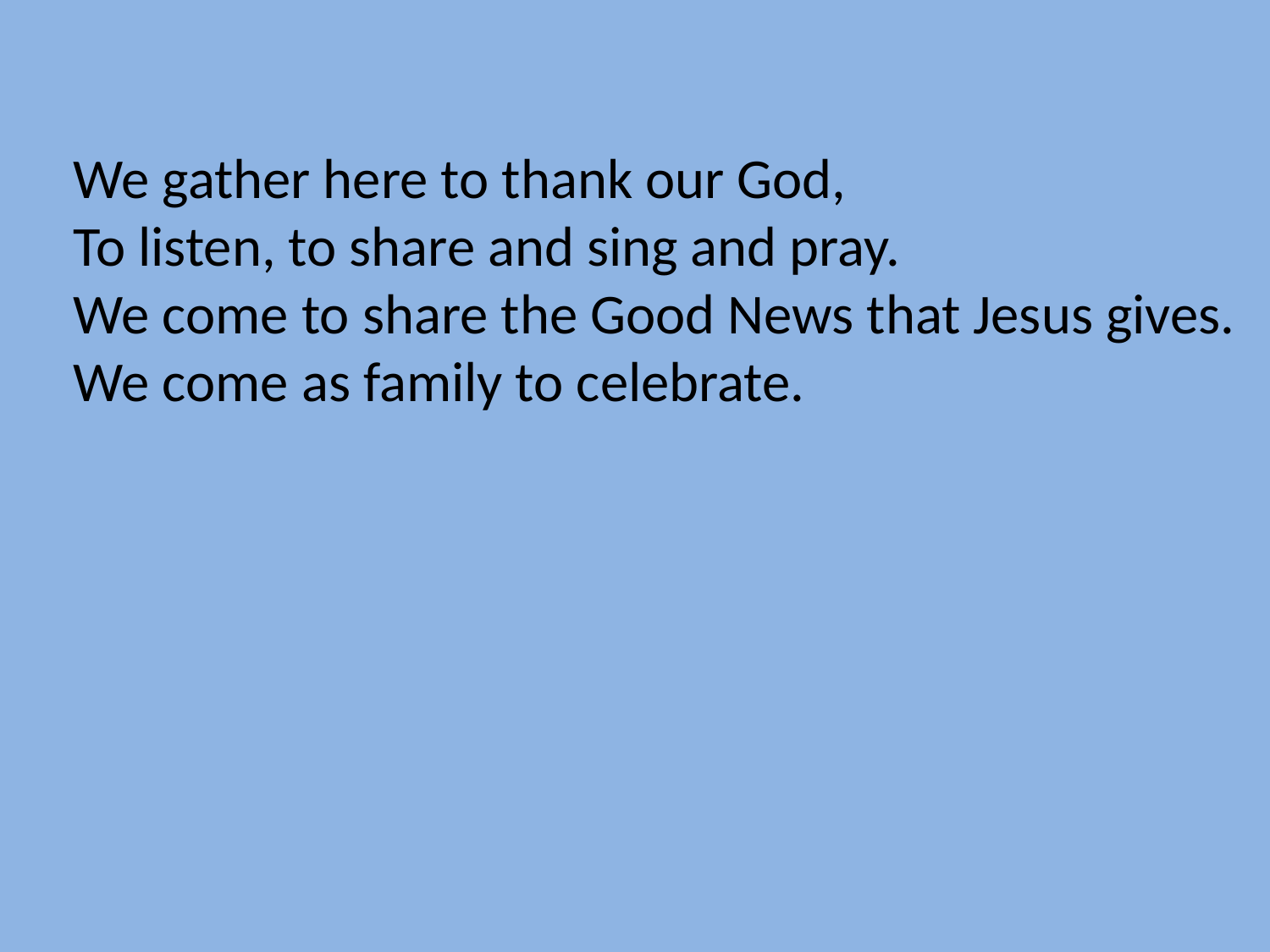

We gather here to thank our God,
To listen, to share and sing and pray.
We come to share the Good News that Jesus gives.
We come as family to celebrate.